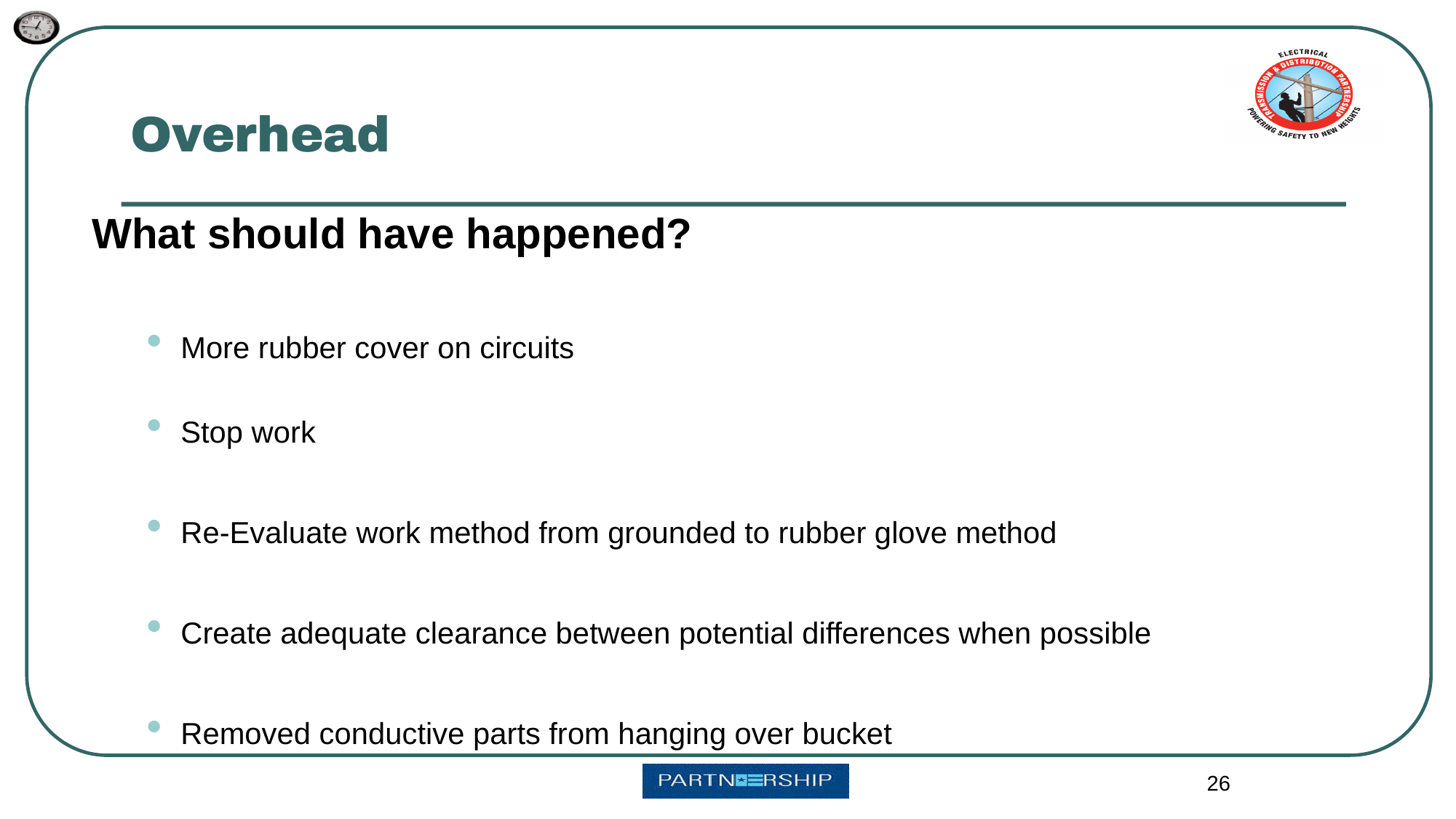

Overhead
What should have happened?

More rubber cover on circuits

Stop work

Re-Evaluate work method from grounded to rubber glove method

Create adequate clearance between potential differences when possible

Removed conductive parts from hanging over bucket

26